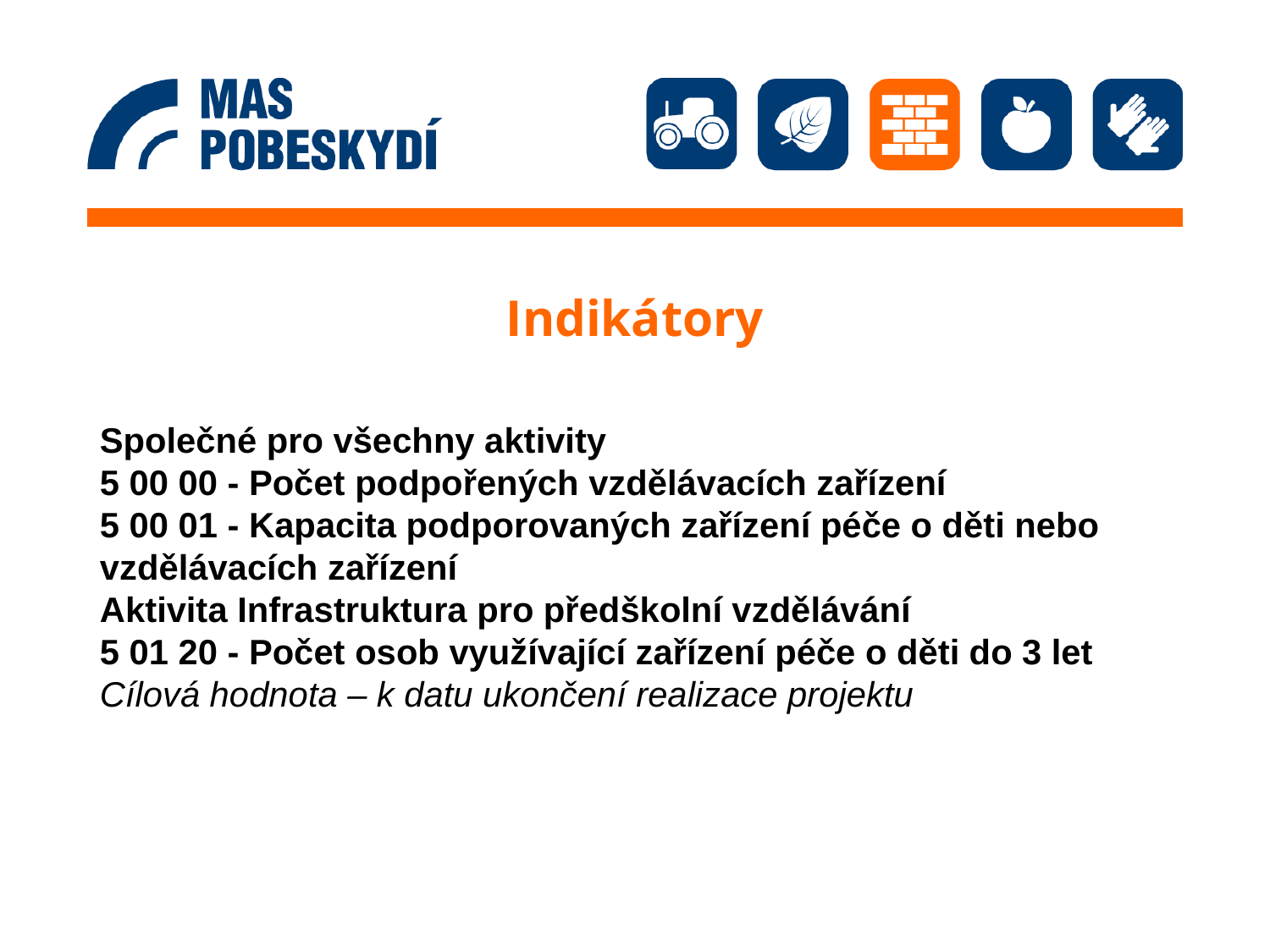

# Indikátory
Společné pro všechny aktivity
5 00 00 - Počet podpořených vzdělávacích zařízení
5 00 01 - Kapacita podporovaných zařízení péče o děti nebo vzdělávacích zařízení
Aktivita Infrastruktura pro předškolní vzdělávání
5 01 20 - Počet osob využívající zařízení péče o děti do 3 let
Cílová hodnota – k datu ukončení realizace projektu